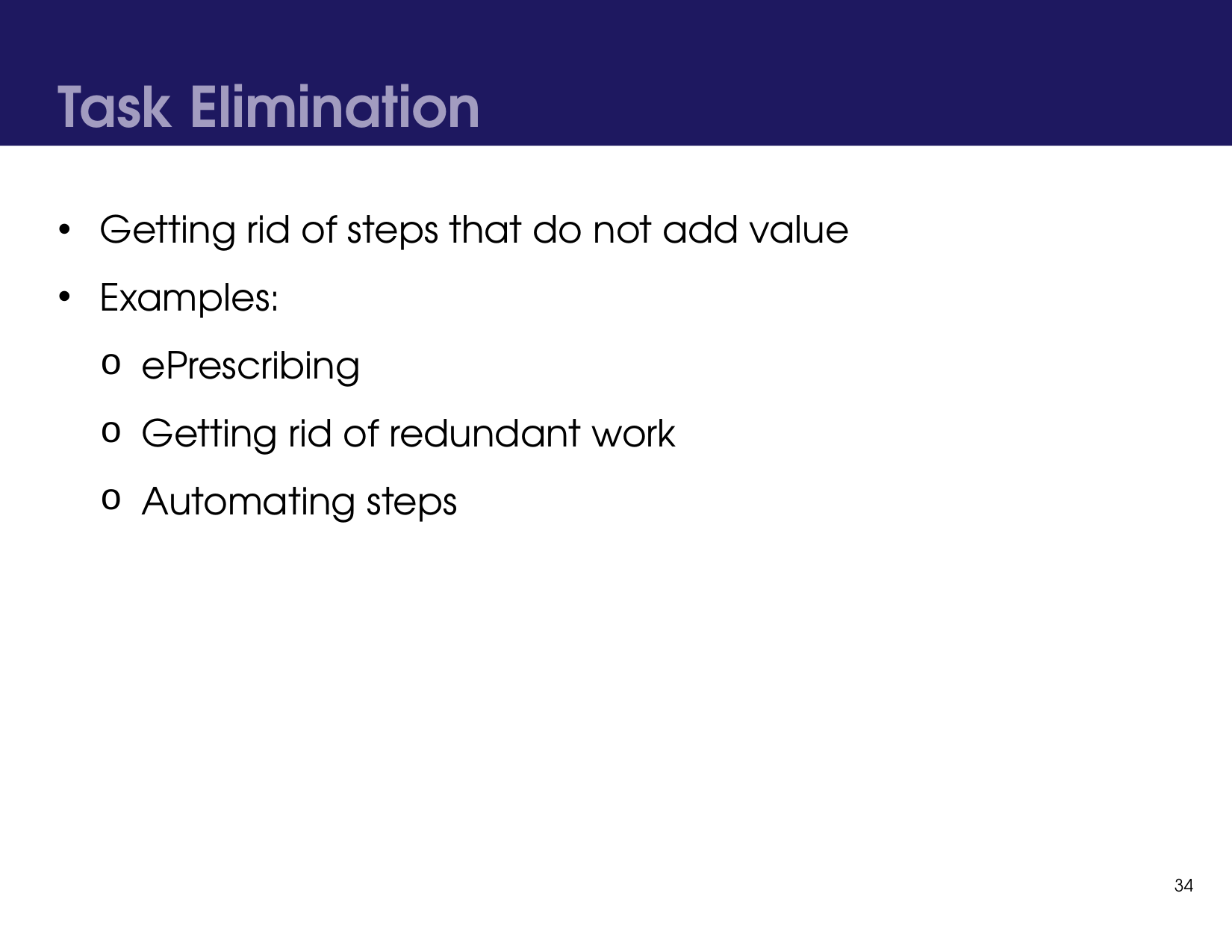

# Task Elimination
Getting rid of steps that do not add value
Examples:
ePrescribing
Getting rid of redundant work
Automating steps

34